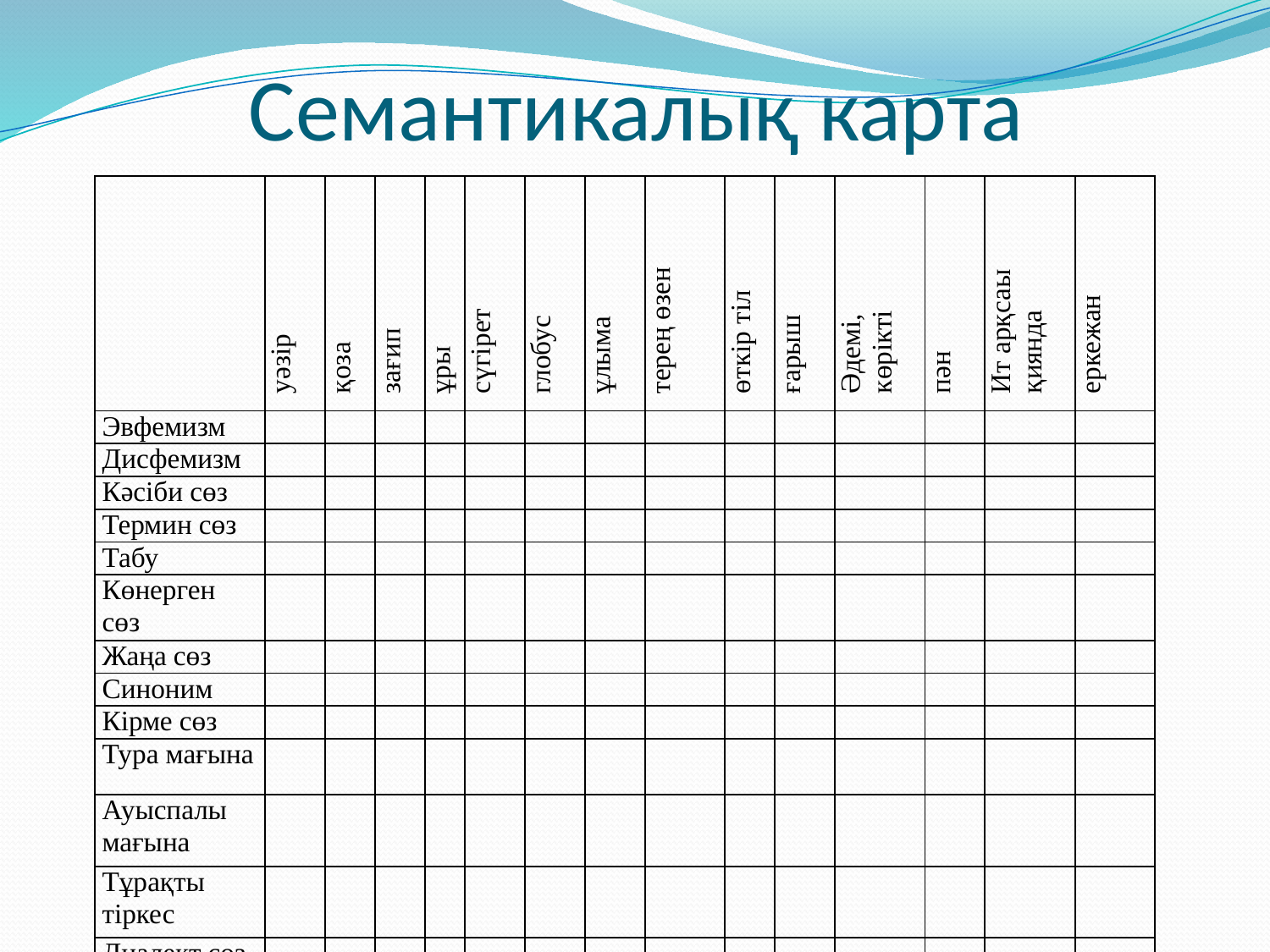

# Семантикалық карта
|  | уәзір | қоза | зағип | ұры | сүгірет | глобус | ұлыма | терең өзен | өткір тіл | ғарыш | Әдемі, көрікті | пән | Ит арқсаы қиянда | еркежан |
| --- | --- | --- | --- | --- | --- | --- | --- | --- | --- | --- | --- | --- | --- | --- |
| Эвфемизм |  |  |  |  |  |  |  |  |  |  |  |  |  |  |
| Дисфемизм |  |  |  |  |  |  |  |  |  |  |  |  |  |  |
| Кәсіби сөз |  |  |  |  |  |  |  |  |  |  |  |  |  |  |
| Термин сөз |  |  |  |  |  |  |  |  |  |  |  |  |  |  |
| Табу |  |  |  |  |  |  |  |  |  |  |  |  |  |  |
| Көнерген сөз |  |  |  |  |  |  |  |  |  |  |  |  |  |  |
| Жаңа сөз |  |  |  |  |  |  |  |  |  |  |  |  |  |  |
| Синоним |  |  |  |  |  |  |  |  |  |  |  |  |  |  |
| Кірме сөз |  |  |  |  |  |  |  |  |  |  |  |  |  |  |
| Тура мағына |  |  |  |  |  |  |  |  |  |  |  |  |  |  |
| Ауыспалы мағына |  |  |  |  |  |  |  |  |  |  |  |  |  |  |
| Тұрақты тіркес |  |  |  |  |  |  |  |  |  |  |  |  |  |  |
| Диалект сөз |  |  |  |  |  |  |  |  |  |  |  |  |  |  |